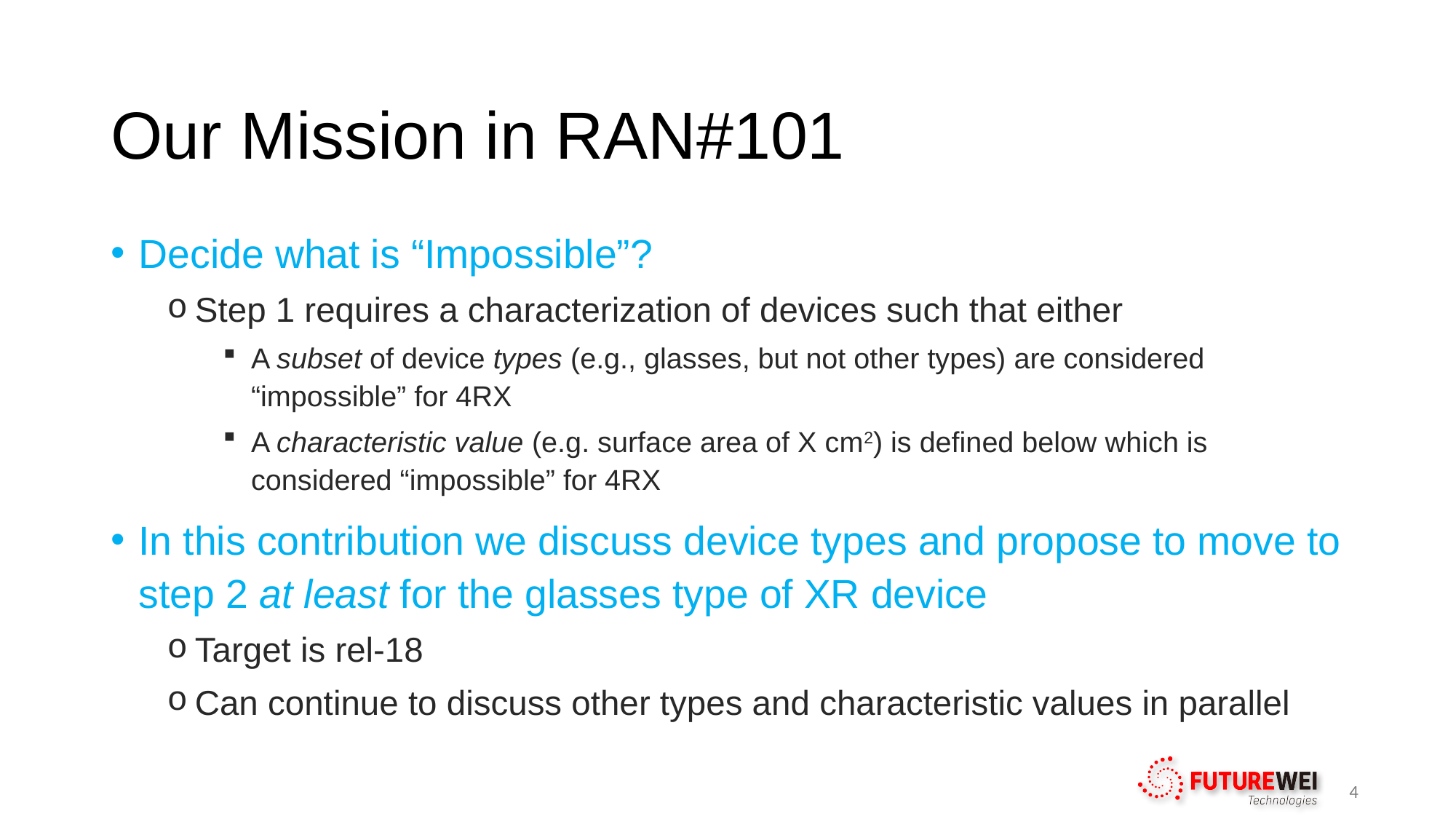

# Our Mission in RAN#101
Decide what is “Impossible”?
Step 1 requires a characterization of devices such that either
A subset of device types (e.g., glasses, but not other types) are considered “impossible” for 4RX
A characteristic value (e.g. surface area of X cm2) is defined below which is considered “impossible” for 4RX
In this contribution we discuss device types and propose to move to step 2 at least for the glasses type of XR device
Target is rel-18
Can continue to discuss other types and characteristic values in parallel
4